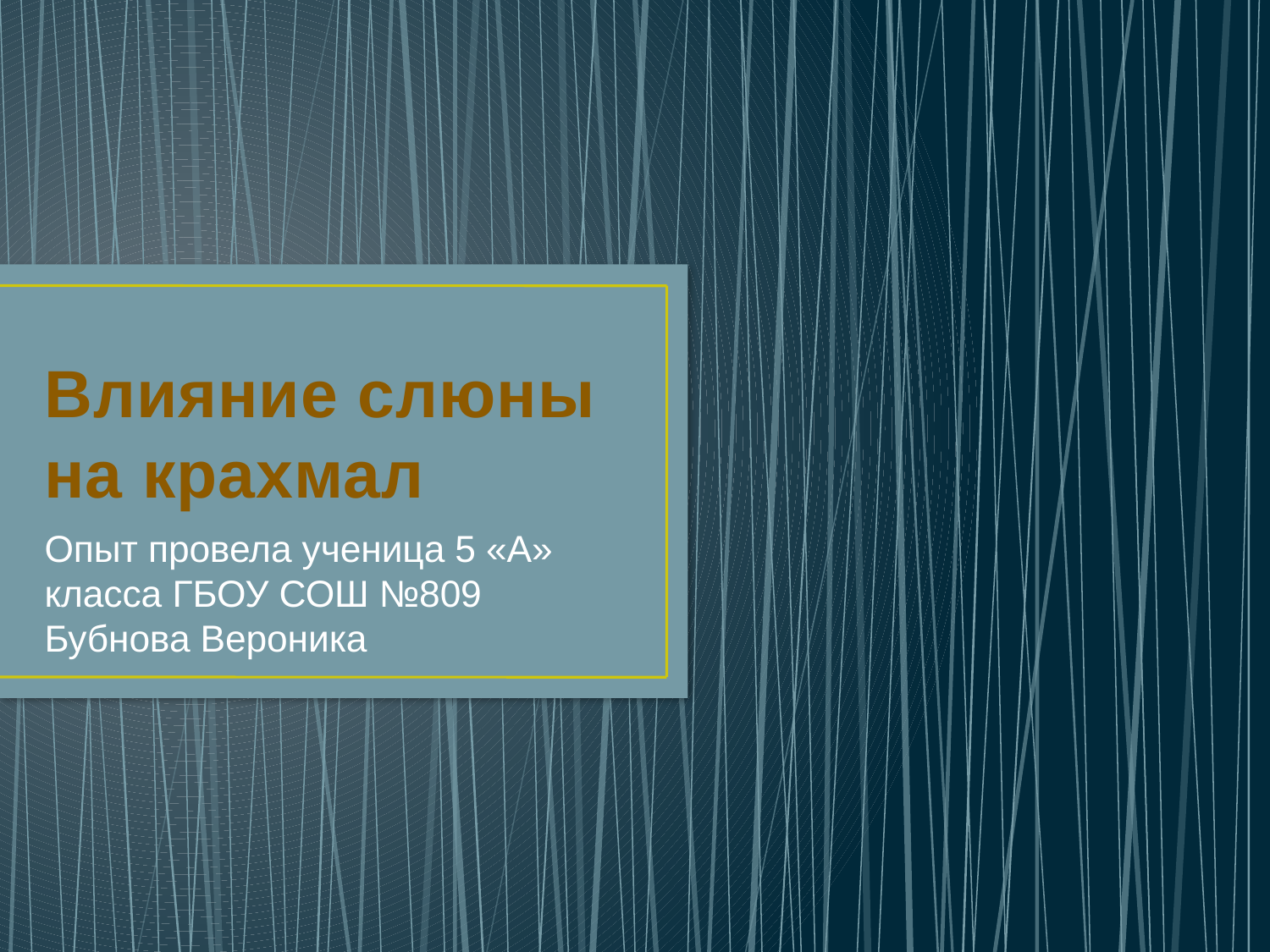

# Влияние слюны на крахмал
Опыт провела ученица 5 «А» класса ГБОУ СОШ №809 Бубнова Вероника